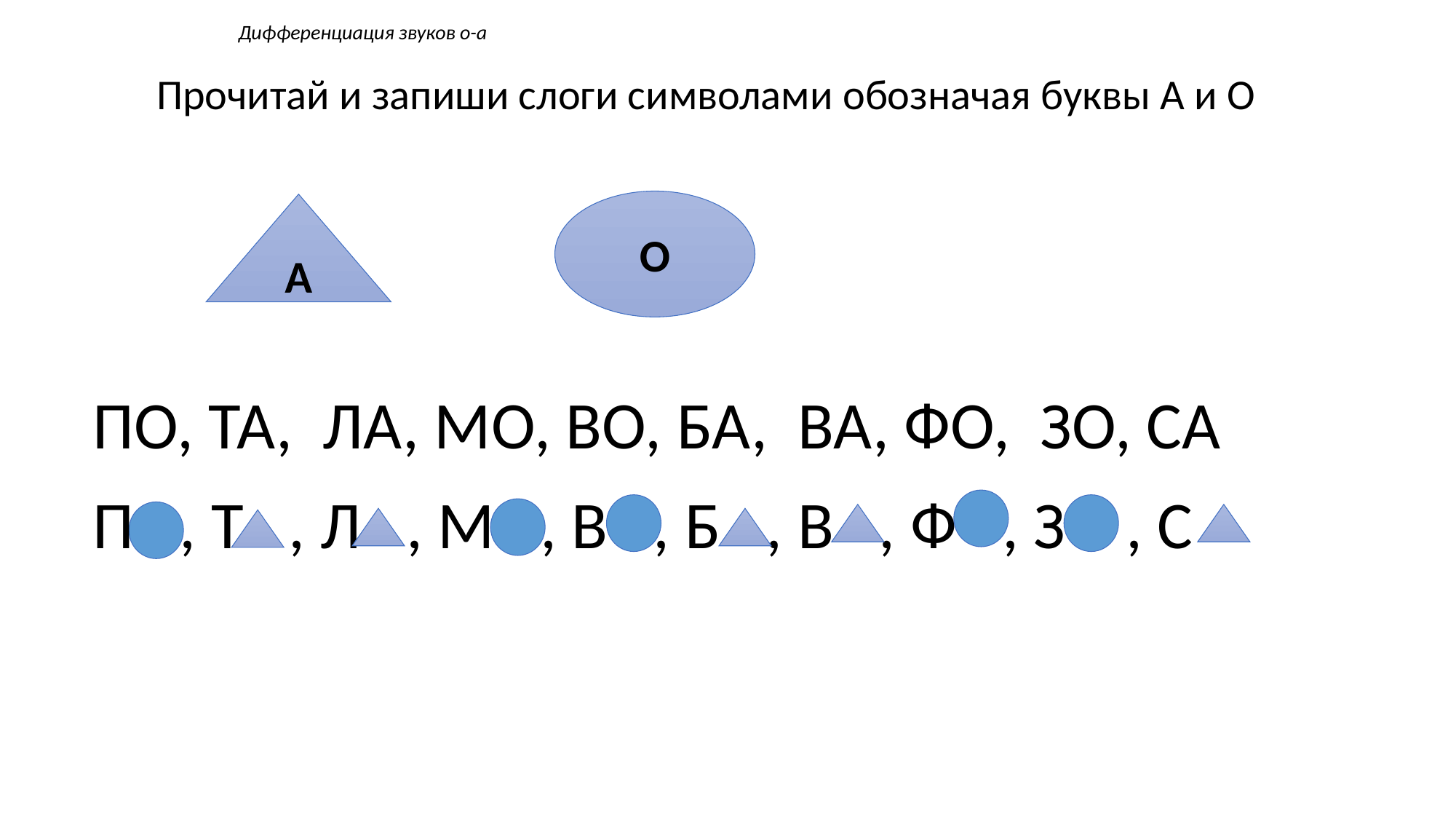

# Дифференциация звуков о-а
Прочитай и запиши слоги символами обозначая буквы А и О
О
А
ПО, ТА,  ЛА, МО, ВО, БА,  ВА, ФО,  ЗО, СА

П   , Т   , Л   , М   , В   , Б   , В   , Ф   , З    , С